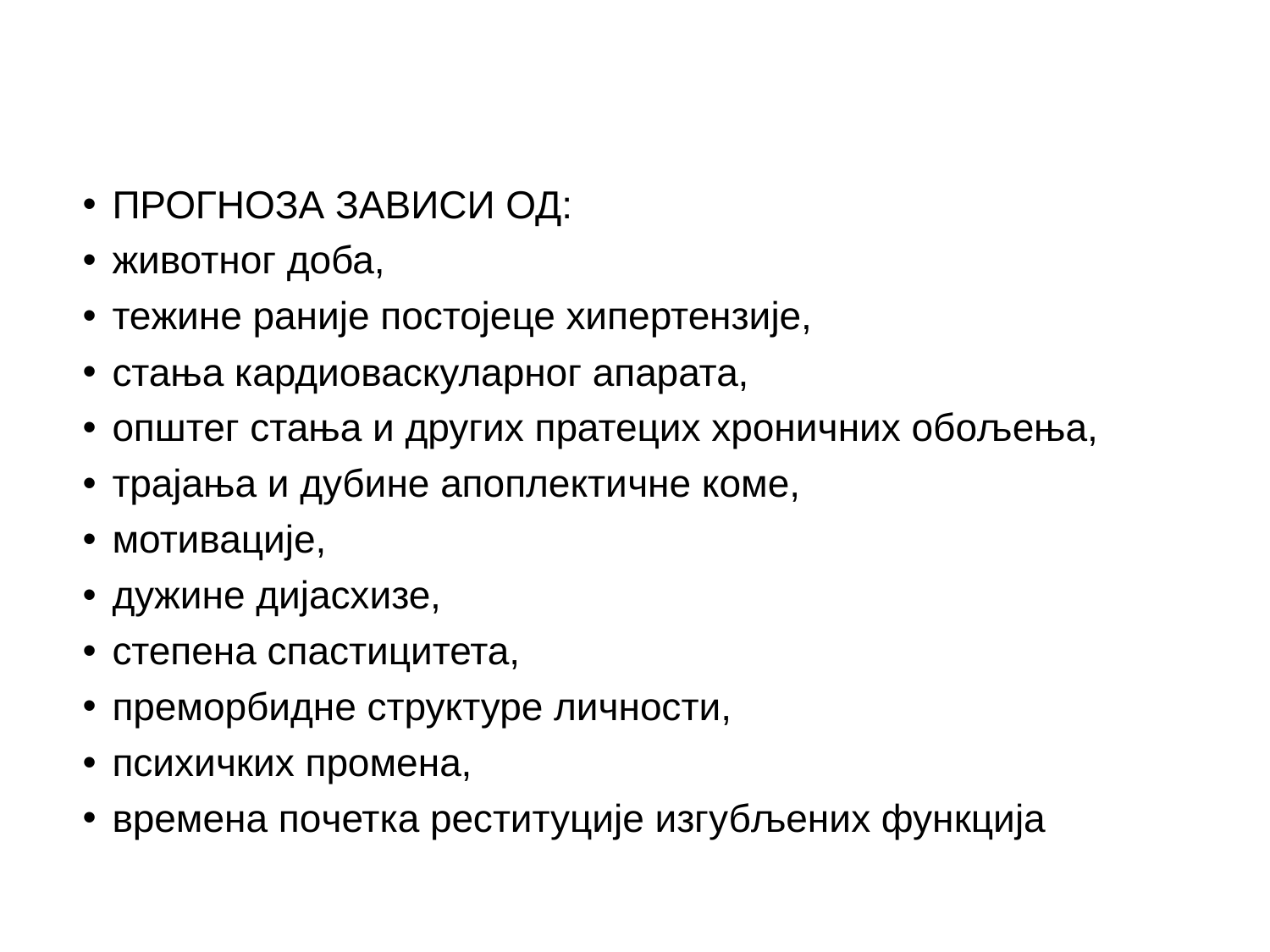

ПРОГНОЗА ЗАВИСИ ОД:
животног доба,
тежине раније постојеце хипертензије,
стања кардиоваскуларног апарата,
општег стања и других пратецих хроничних обољења,
трајања и дубине апоплектичне коме,
мотивације,
дужине дијасхизе,
степена спастицитета,
преморбидне структуре личности,
психичких промена,
времена почетка реституције изгубљених функција